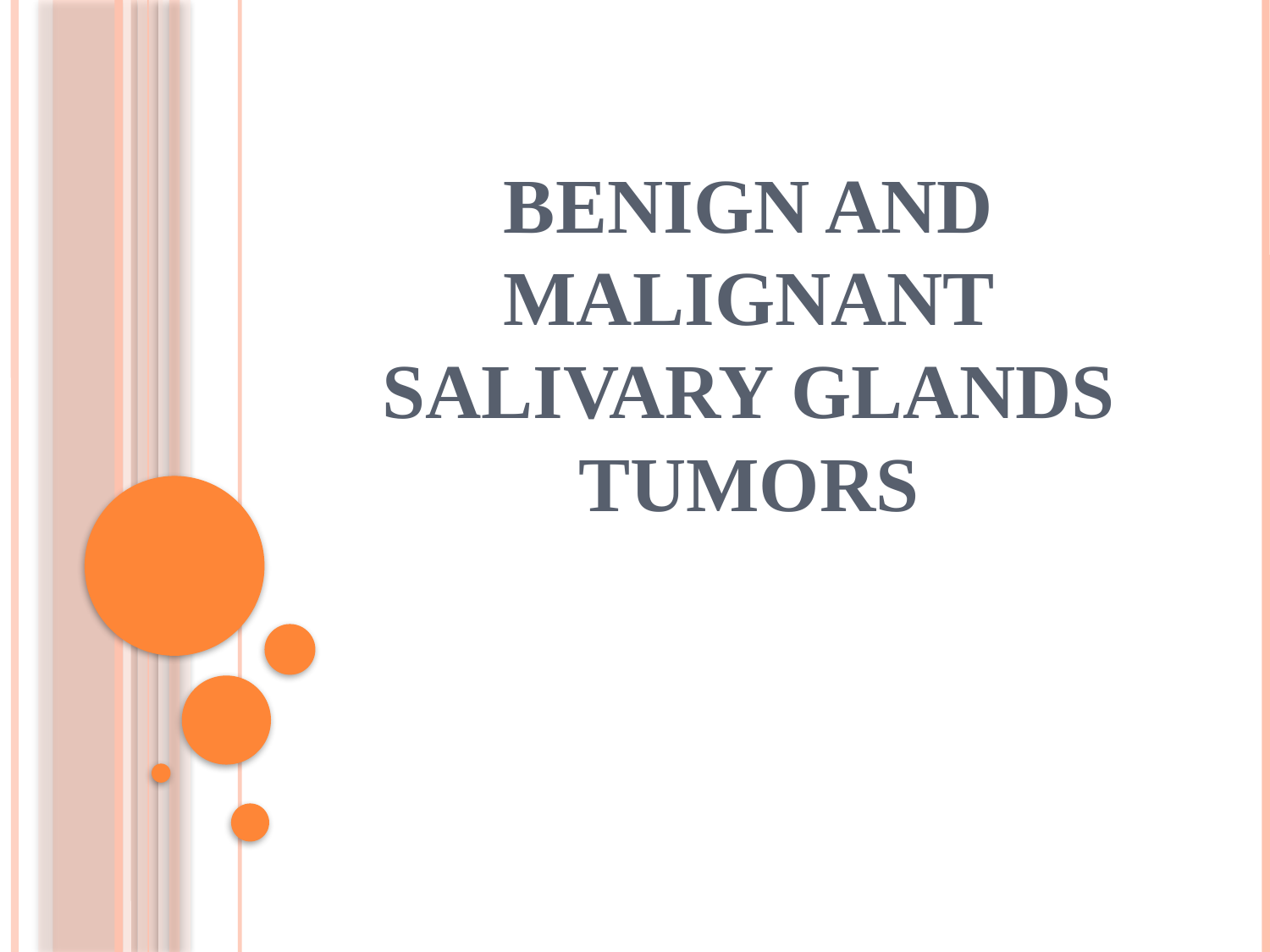

# Benign and malignant salivary glands tumors